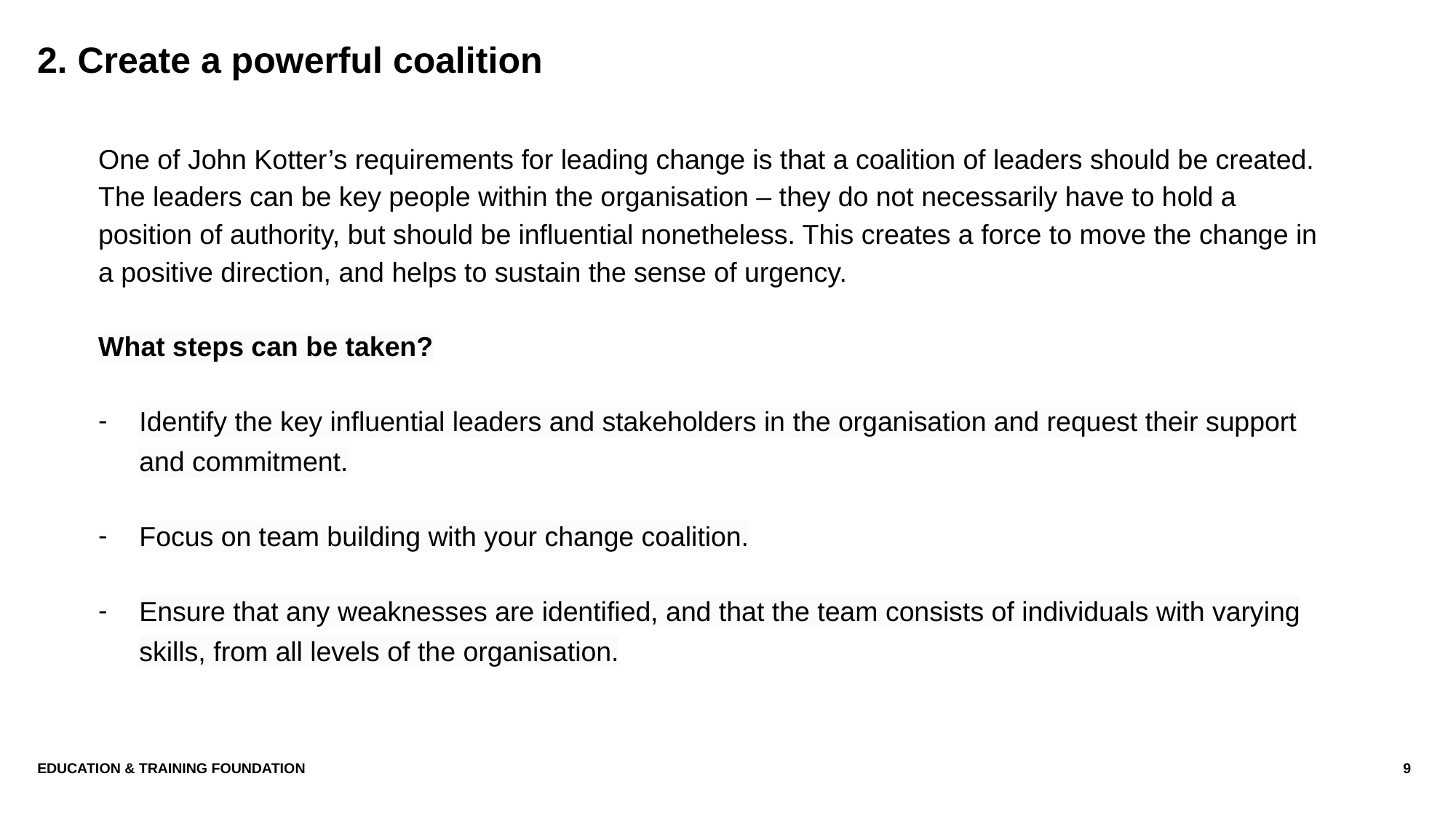

# 2. Create a powerful coalition
One of John Kotter’s requirements for leading change is that a coalition of leaders should be created. The leaders can be key people within the organisation – they do not necessarily have to hold a position of authority, but should be influential nonetheless. This creates a force to move the change in a positive direction, and helps to sustain the sense of urgency.
What steps can be taken?
Identify the key influential leaders and stakeholders in the organisation and request their support and commitment.
Focus on team building with your change coalition.
Ensure that any weaknesses are identified, and that the team consists of individuals with varying skills, from all levels of the organisation.

Education & Training Foundation
9